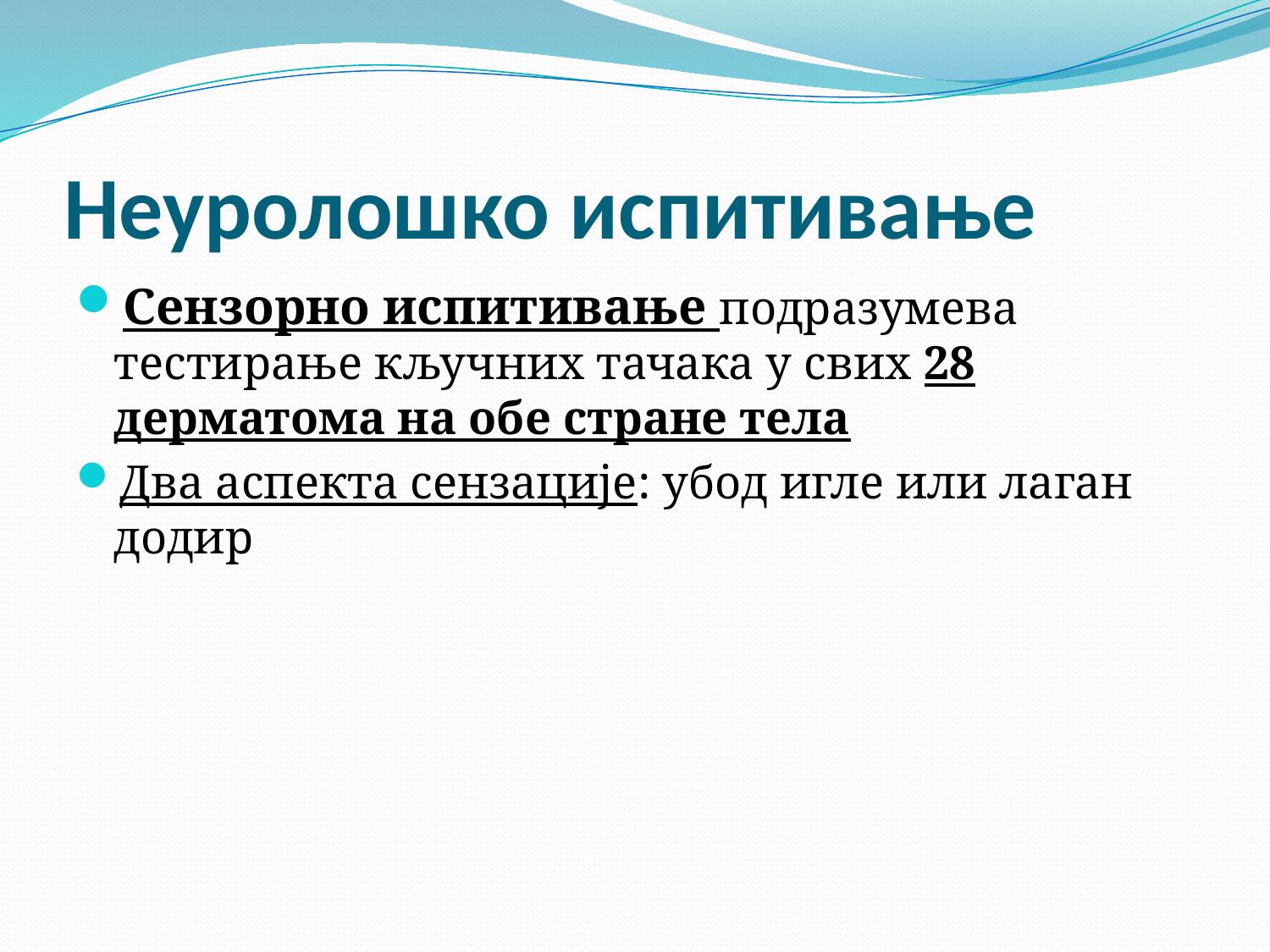

# Неуролошко испитивање
Сензорно испитивање подразумева тестирање кључних тачака у свих 28 дерматома на обе стране тела
Два аспекта сензације: убод игле или лаган додир